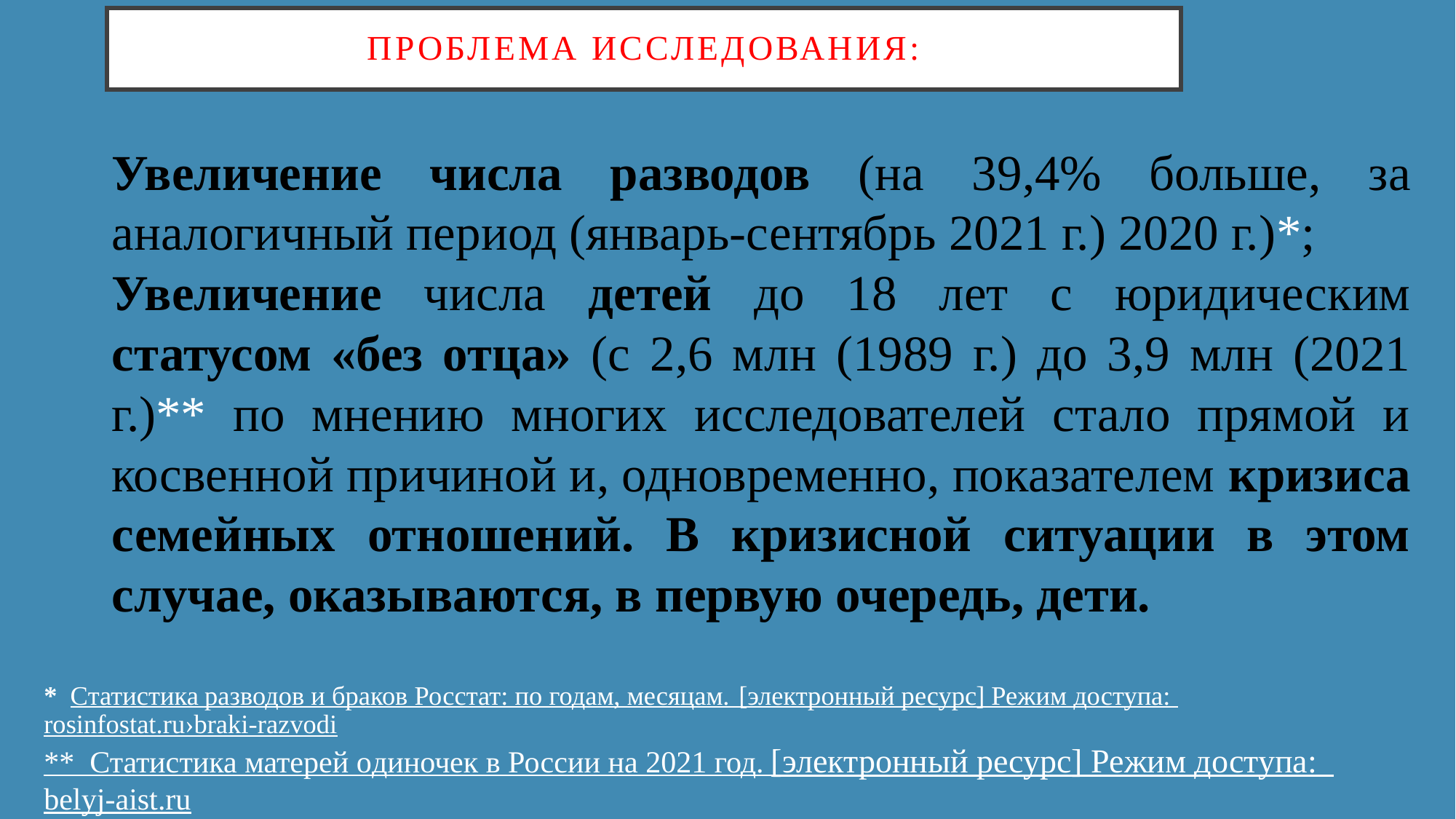

# Проблема исследования:
Увеличение числа разводов (на 39,4% больше, за аналогичный период (январь-сентябрь 2021 г.) 2020 г.)*;
Увеличение числа детей до 18 лет с юридическим статусом «без отца» (с 2,6 млн (1989 г.) до 3,9 млн (2021 г.)** по мнению многих исследователей стало прямой и косвенной причиной и, одновременно, показателем кризиса семейных отношений. В кризисной ситуации в этом случае, оказываются, в первую очередь, дети.

*  Cтатистика разводов и браков Росстат: по годам, месяцам.  [электронный ресурс] Режим доступа: rosinfostat.ru›braki-razvodi
**  Статистика матерей одиночек в России на 2021 год. [электронный ресурс] Режим доступа:  belyj-aist.ru